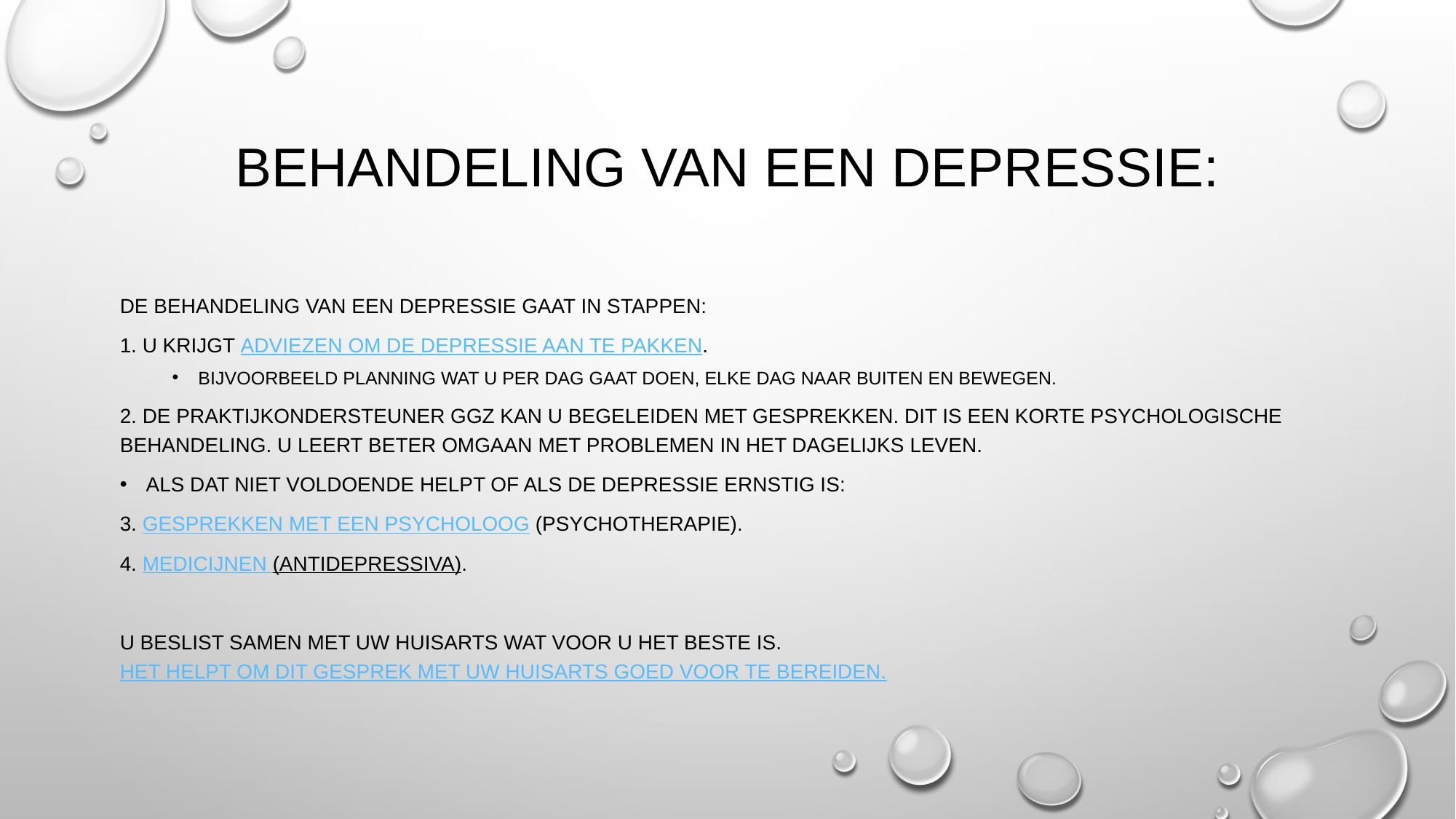

# Behandeling van een depressie:
De behandeling van een depressie gaat in stappen:
1. U krijgt adviezen om de depressie aan te pakken.
Bijvoorbeeld planning wat u per dag gaat doen, elke dag naar buiten en bewegen.
2. De praktijkondersteuner ggz kan u begeleiden met gesprekken. Dit is een korte psychologische behandeling. U leert beter omgaan met problemen in het dagelijks leven.
Als dat niet voldoende helpt of als de depressie ernstig is:
3. Gesprekken met een psycholoog (psychotherapie).
4. Medicijnen (antidepressiva).

U beslist samen met uw huisarts wat voor u het beste is. Het helpt om dit gesprek met uw huisarts goed voor te bereiden.